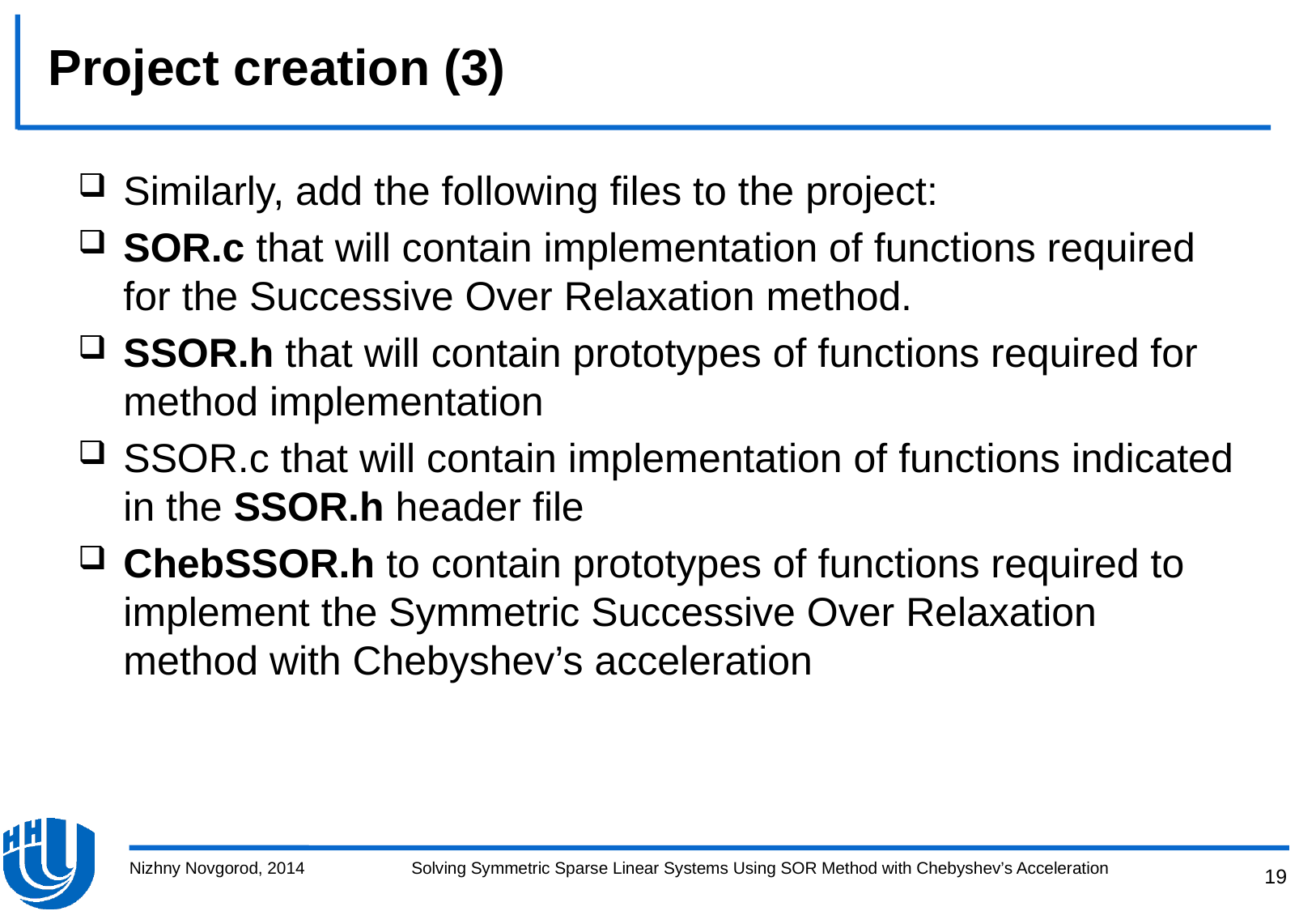

# Project creation (3)
Similarly, add the following files to the project:
SOR.c that will contain implementation of functions required for the Successive Over Relaxation method.
SSOR.h that will contain prototypes of functions required for method implementation
SSOR.c that will contain implementation of functions indicated in the SSOR.h header file
ChebSSOR.h to contain prototypes of functions required to implement the Symmetric Successive Over Relaxation method with Chebyshev’s acceleration
Nizhny Novgorod, 2014
Solving Symmetric Sparse Linear Systems Using SOR Method with Chebyshev’s Acceleration